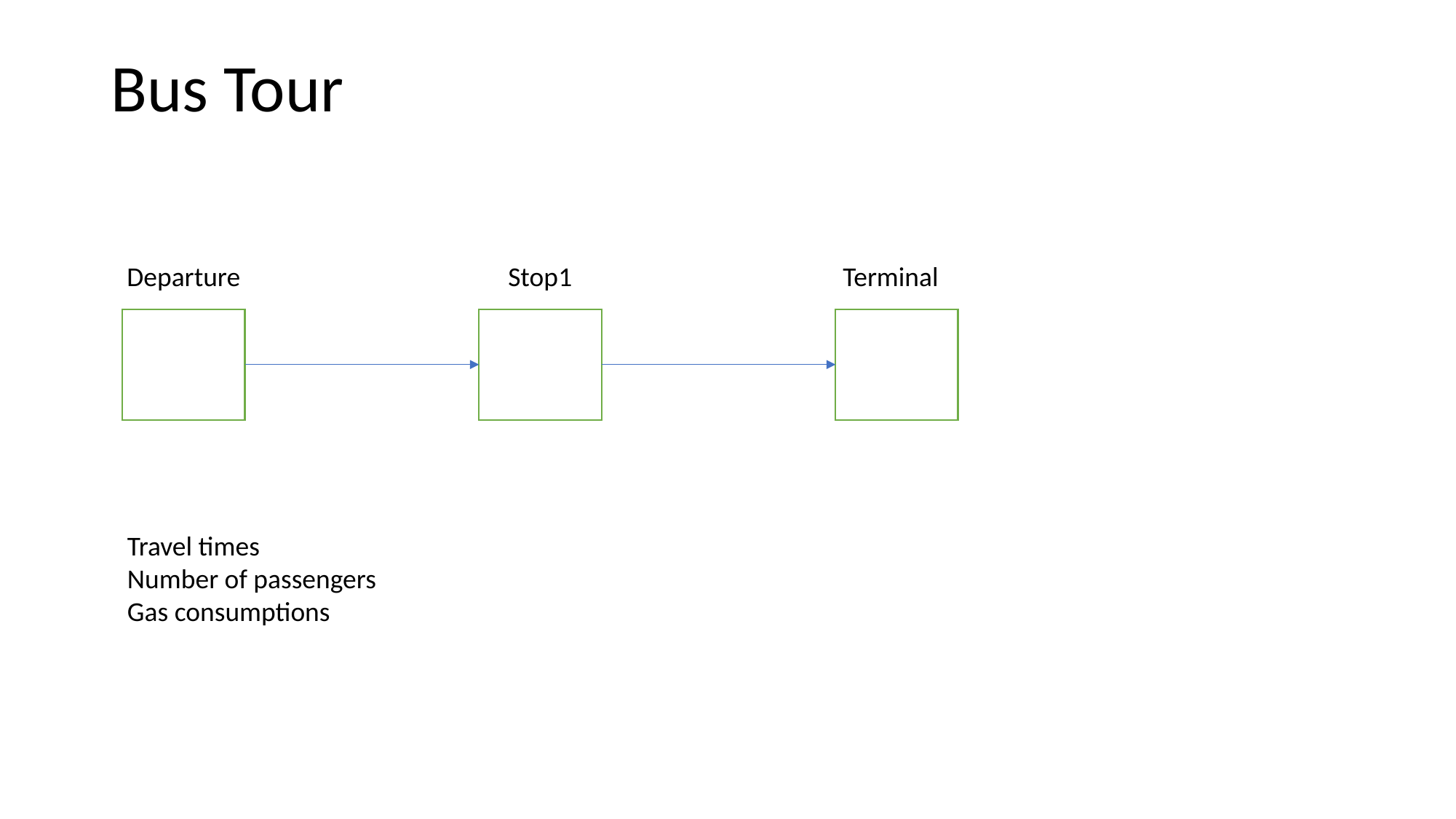

# Bus Tour
Departure
Stop1
Terminal

Travel times
Number of passengers
Gas consumptions